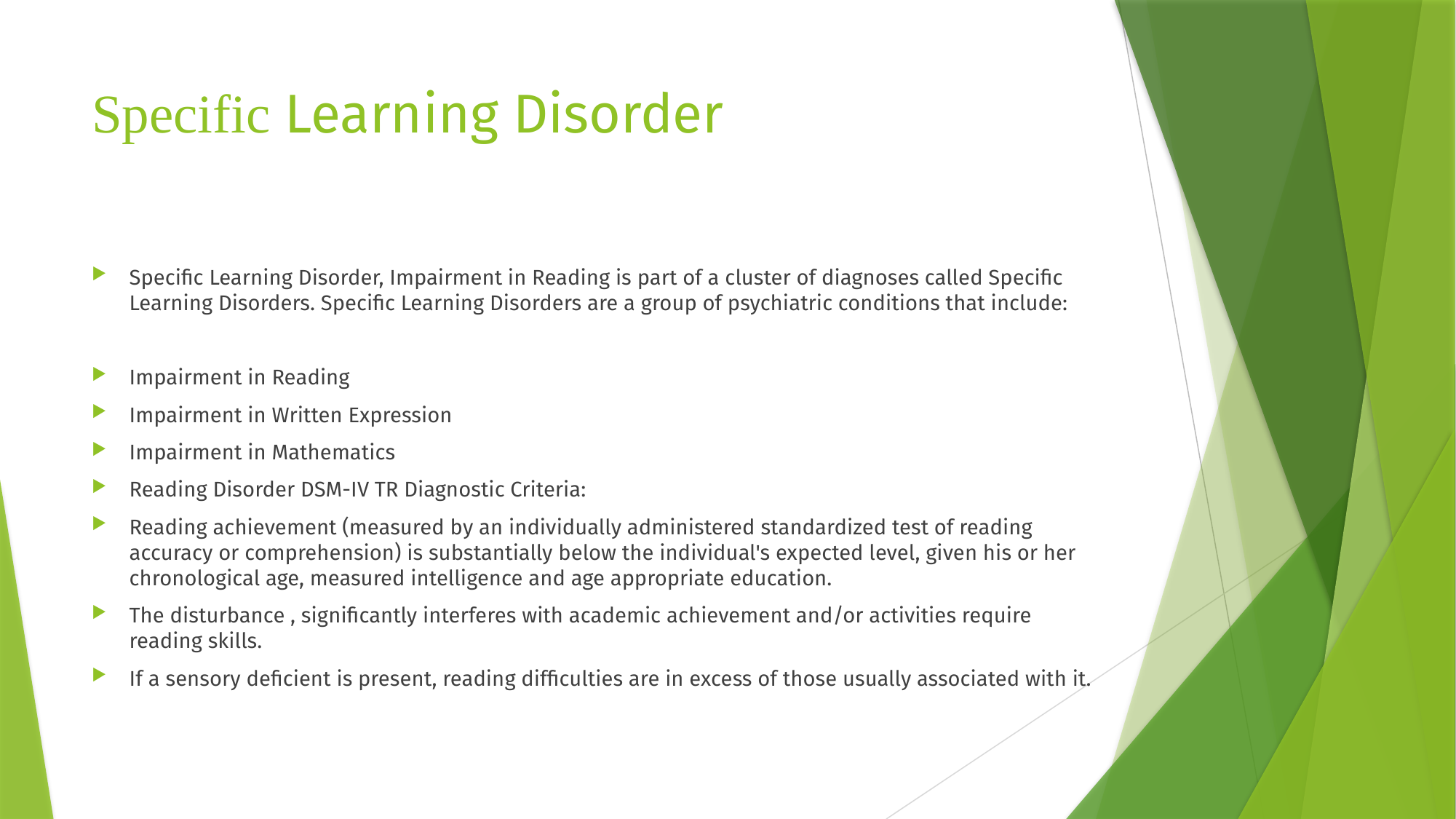

# Specific Learning Disorder
Specific Learning Disorder, Impairment in Reading is part of a cluster of diagnoses called Specific Learning Disorders. Specific Learning Disorders are a group of psychiatric conditions that include:

Impairment in Reading
Impairment in Written Expression
Impairment in Mathematics
Reading Disorder DSM-IV TR Diagnostic Criteria:
Reading achievement (measured by an individually administered standardized test of reading accuracy or comprehension) is substantially below the individual's expected level, given his or her chronological age, measured intelligence and age appropriate education.
The disturbance , significantly interferes with academic achievement and/or activities require reading skills.
If a sensory deficient is present, reading difficulties are in excess of those usually associated with it.